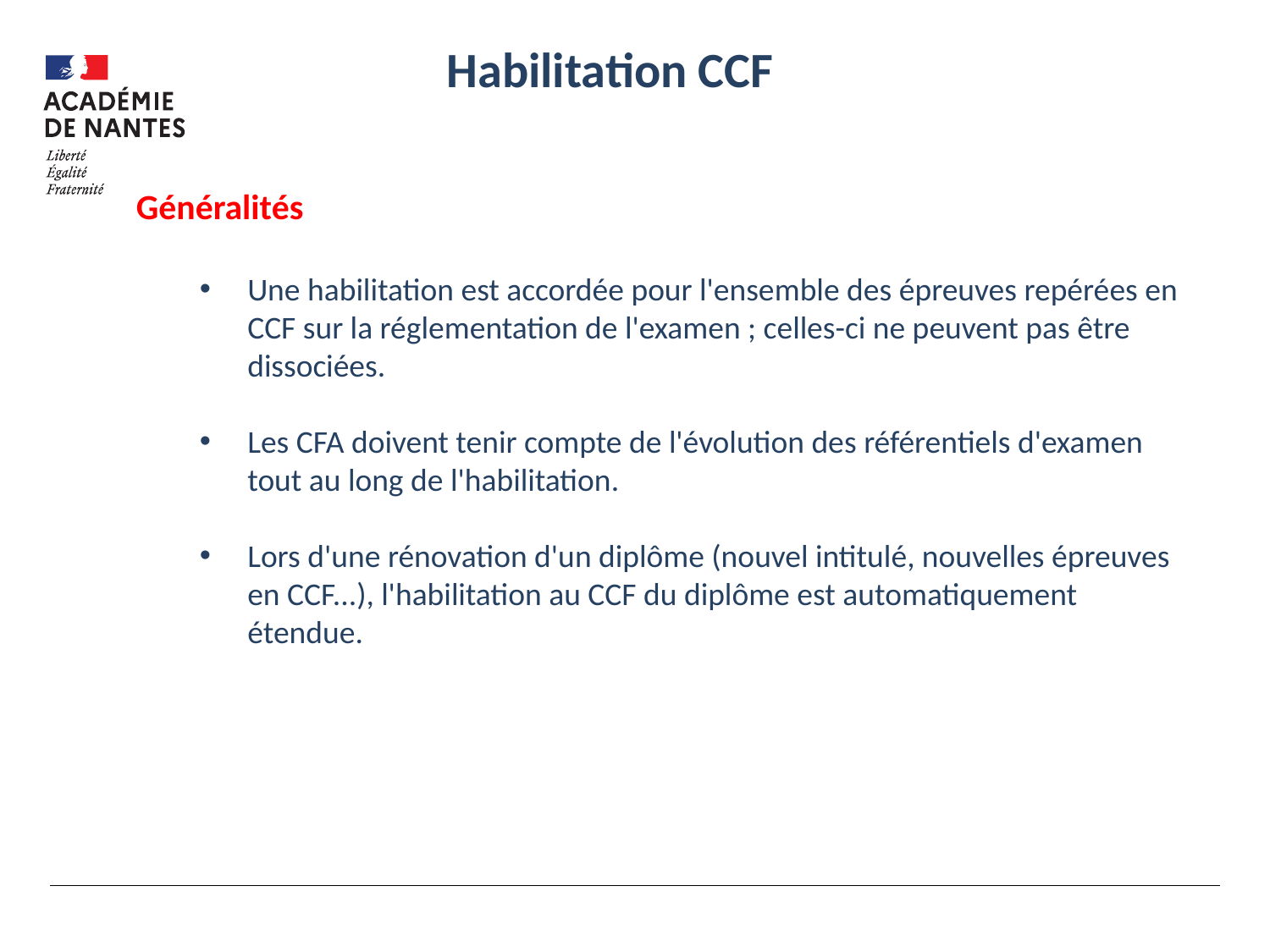

# Habilitation CCF

Généralités

Une habilitation est accordée pour l'ensemble des épreuves repérées en CCF sur la réglementation de l'examen ; celles-ci ne peuvent pas être dissociées.

Les CFA doivent tenir compte de l'évolution des référentiels d'examen tout au long de l'habilitation.

Lors d'une rénovation d'un diplôme (nouvel intitulé, nouvelles épreuves en CCF...), l'habilitation au CCF du diplôme est automatiquement étendue.